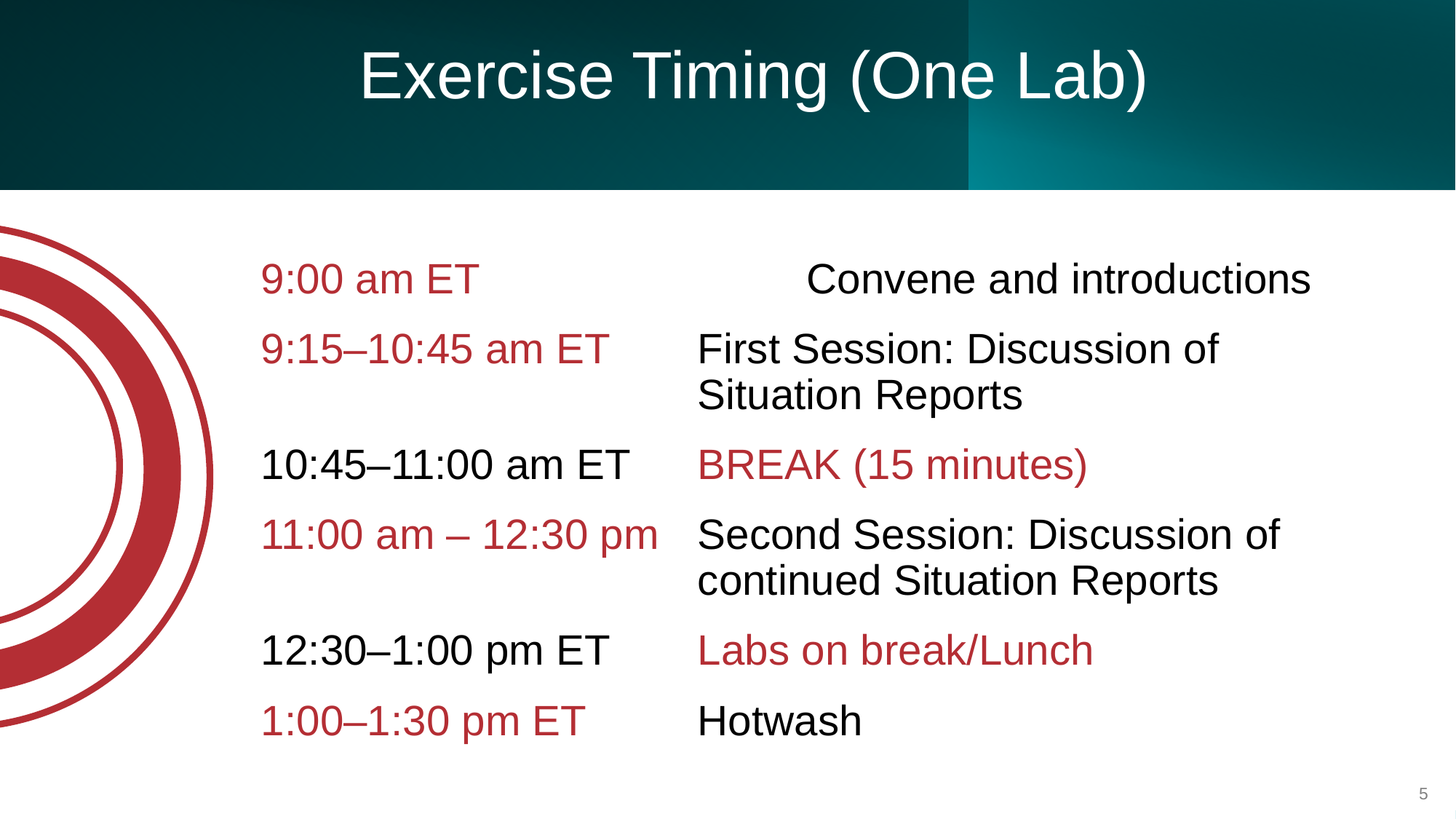

# Exercise Timing (One Lab)
9:00 am ET			Convene and introductions
9:15–10:45 am ET	First Session: Discussion of 						Situation Reports
10:45–11:00 am ET	BREAK (15 minutes)
11:00 am – 12:30 pm	Second Session: Discussion of 					continued Situation Reports
12:30–1:00 pm ET	Labs on break/Lunch
1:00–1:30 pm ET		Hotwash

5